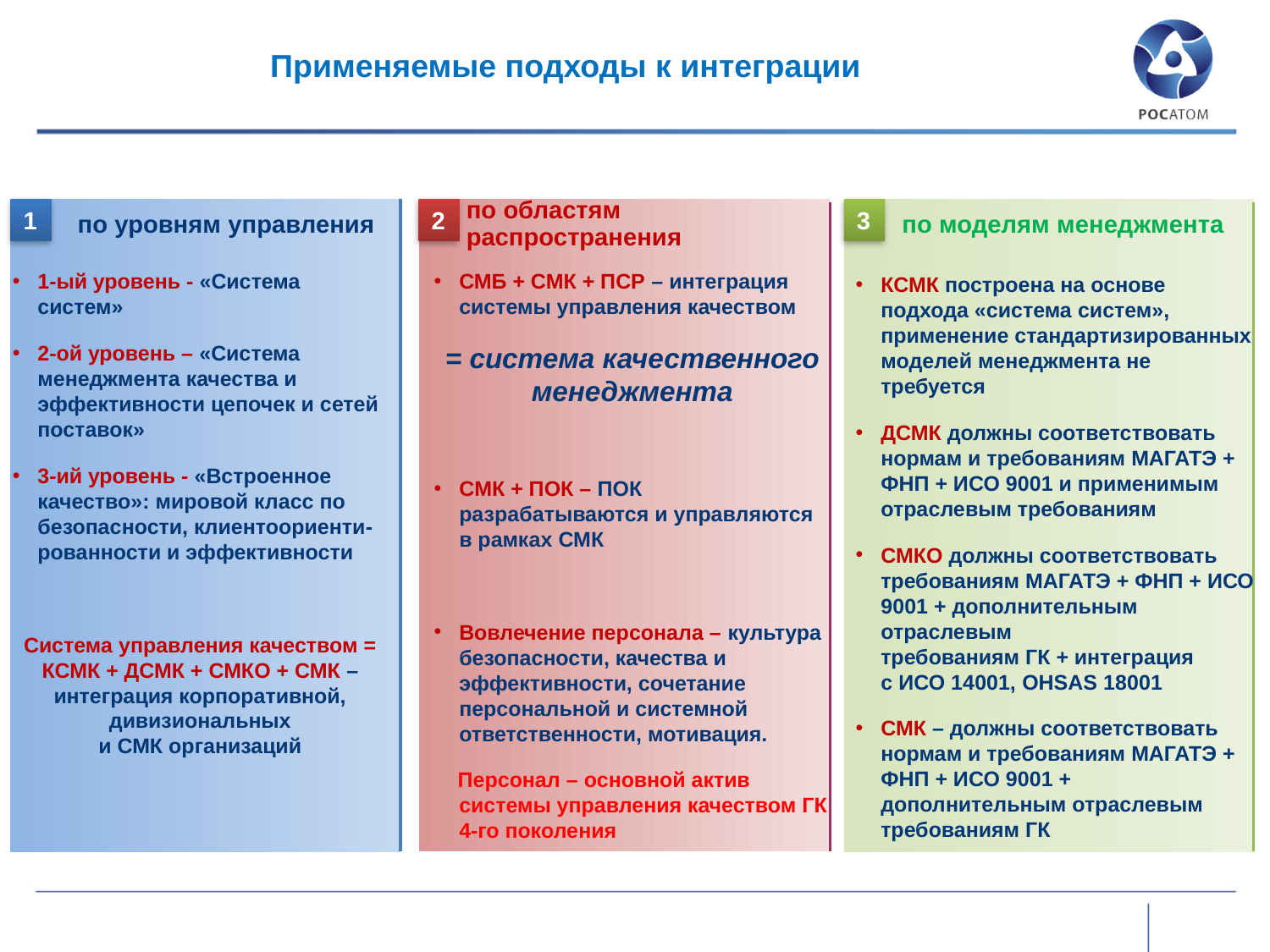

# Применяемые подходы к интеграции
по уровням управления
1

1-ый уровень - «Система систем»
2-ой уровень – «Система менеджмента качества и эффективности цепочек и сетей поставок»
3-ий уровень - «Встроенное качество»: мировой класс по безопасности, клиентоориенти-рованности и эффективности

Система управления качеством = КСМК + ДСМК + СМКО + СМК – интеграция корпоративной, дивизиональных
и СМК организаций

по моделям менеджмента

2

3
по областям распространения
СМБ + СМК + ПСР – интеграция системы управления качеством
= система качественного менеджмента

CМК + ПОК – ПОК разрабатываются и управляются в рамках СМК

Вовлечение персонала – культура безопасности, качества и эффективности, сочетание персональной и системной ответственности, мотивация.
    Персонал – основной актив системы управления качеством ГК 4-го поколения
КСМК построена на основе подхода «система систем», применение стандартизированных моделей менеджмента не требуется
ДСМК должны соответствовать нормам и требованиям МАГАТЭ + ФНП + ИСО 9001 и применимым отраслевым требованиям
СМКО должны соответствовать требованиям МАГАТЭ + ФНП + ИСО 9001 + дополнительным отраслевым
требованиям ГК + интеграция
с ИСО 14001, OHSAS 18001
СМК – должны соответствовать нормам и требованиям МАГАТЭ + ФНП + ИСО 9001 + дополнительным отраслевым требованиям ГК